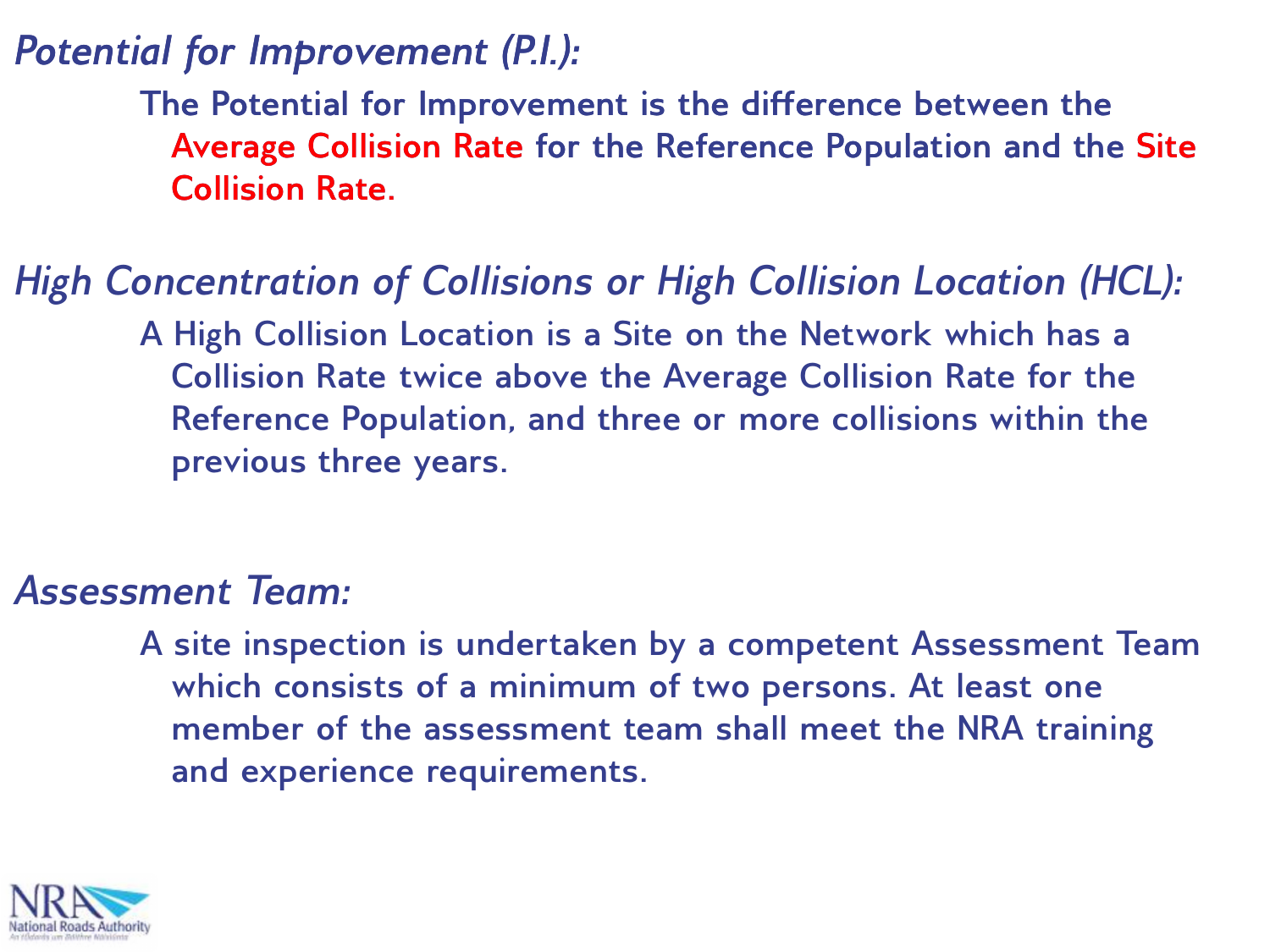

Potential for Improvement (P.I.):
The Potential for Improvement is the difference between the Average Collision Rate for the Reference Population and the Site Collision Rate.
Potential for Improvement (P.I.):
The Potential for Improvement is the difference between the Average Collision Rate for the Reference Population and the Site Collision Rate.
High Concentration of Collisions or High Collision Location (HCL):
A High Collision Location is a Site on the Network which has a Collision Rate twice above the Average Collision Rate for the Reference Population, and three or more collisions within the previous three years.
Assessment Team:
A site inspection is undertaken by a competent Assessment Team which consists of a minimum of two persons. At least one member of the assessment team shall meet the NRA training and experience requirements.